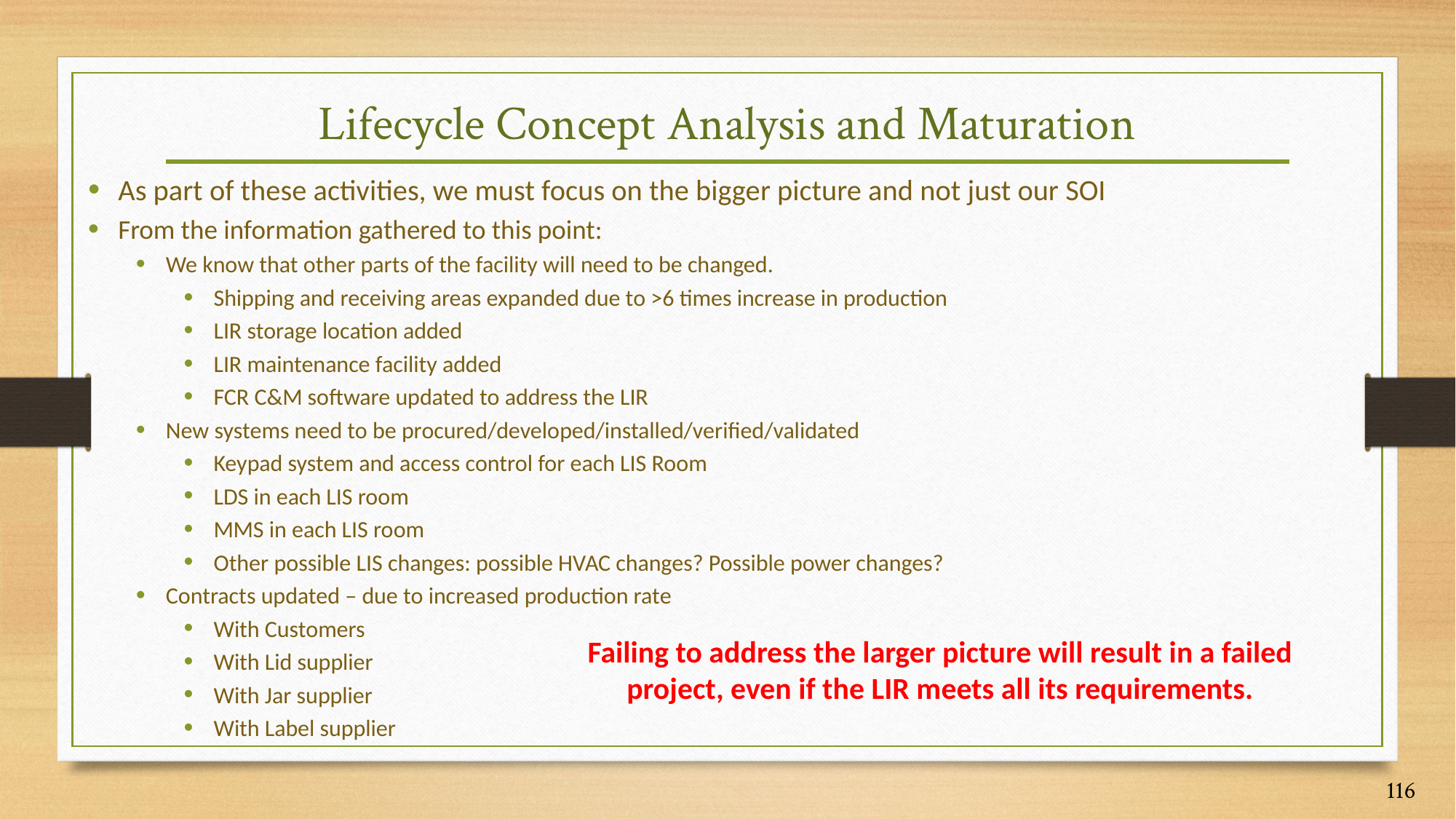

# Lifecycle Concept Analysis and Maturation
As part of these activities, we must focus on the bigger picture and not just our SOI
From the information gathered to this point:
We know that other parts of the facility will need to be changed.
Shipping and receiving areas expanded due to >6 times increase in production
LIR storage location added
LIR maintenance facility added
FCR C&M software updated to address the LIR
New systems need to be procured/developed/installed/verified/validated
Keypad system and access control for each LIS Room
LDS in each LIS room
MMS in each LIS room
Other possible LIS changes: possible HVAC changes? Possible power changes?
Contracts updated – due to increased production rate
With Customers
With Lid supplier
With Jar supplier
With Label supplier

Failing to address the larger picture will result in a failed project, even if the LIR meets all its requirements.
116